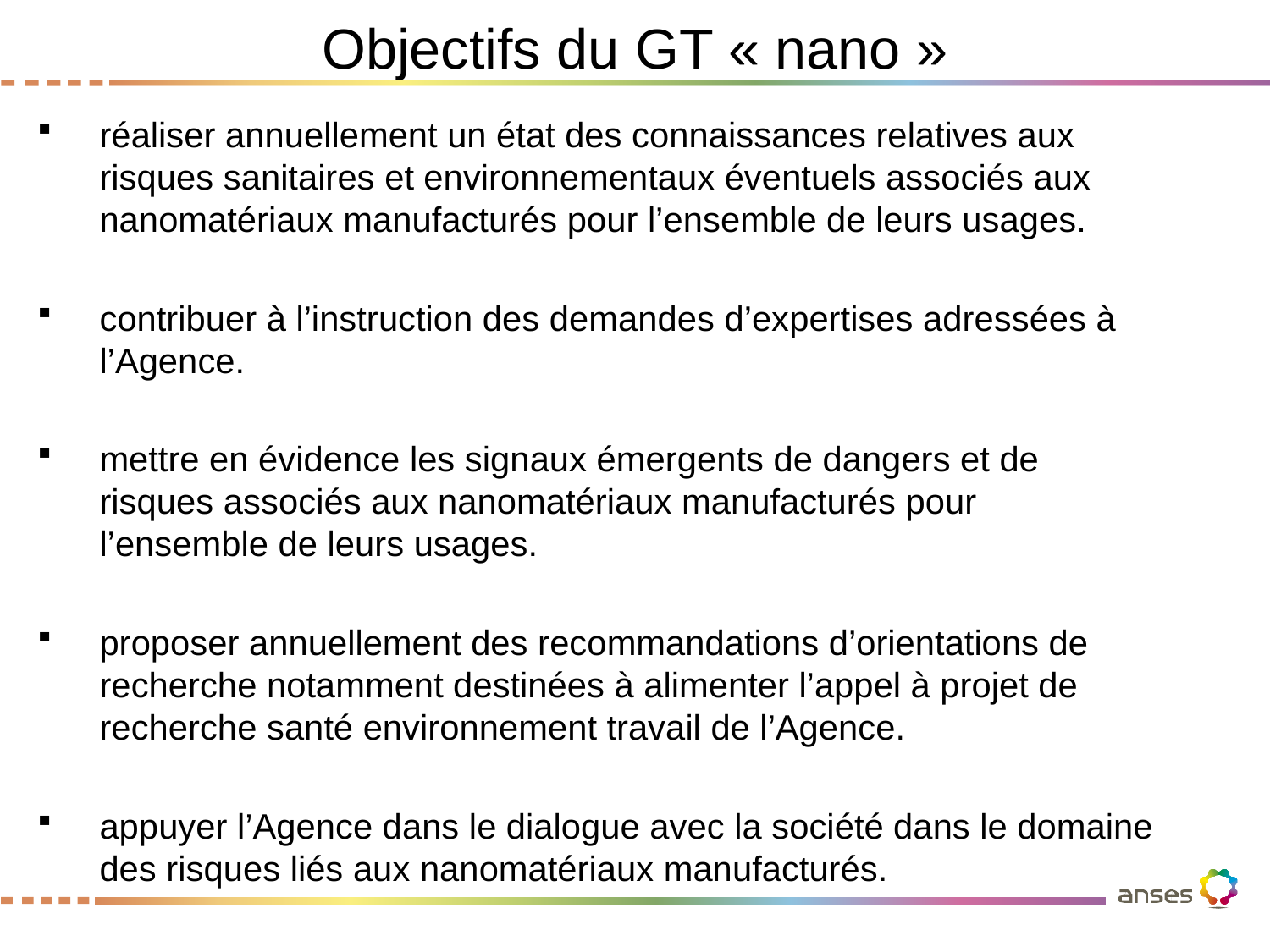

# Objectifs du GT « nano »
réaliser annuellement un état des connaissances relatives aux risques sanitaires et environnementaux éventuels associés aux nanomatériaux manufacturés pour l’ensemble de leurs usages.

contribuer à l’instruction des demandes d’expertises adressées à l’Agence.

mettre en évidence les signaux émergents de dangers et de risques associés aux nanomatériaux manufacturés pour l’ensemble de leurs usages.

proposer annuellement des recommandations d’orientations de recherche notamment destinées à alimenter l’appel à projet de recherche santé environnement travail de l’Agence.

appuyer l’Agence dans le dialogue avec la société dans le domaine des risques liés aux nanomatériaux manufacturés.